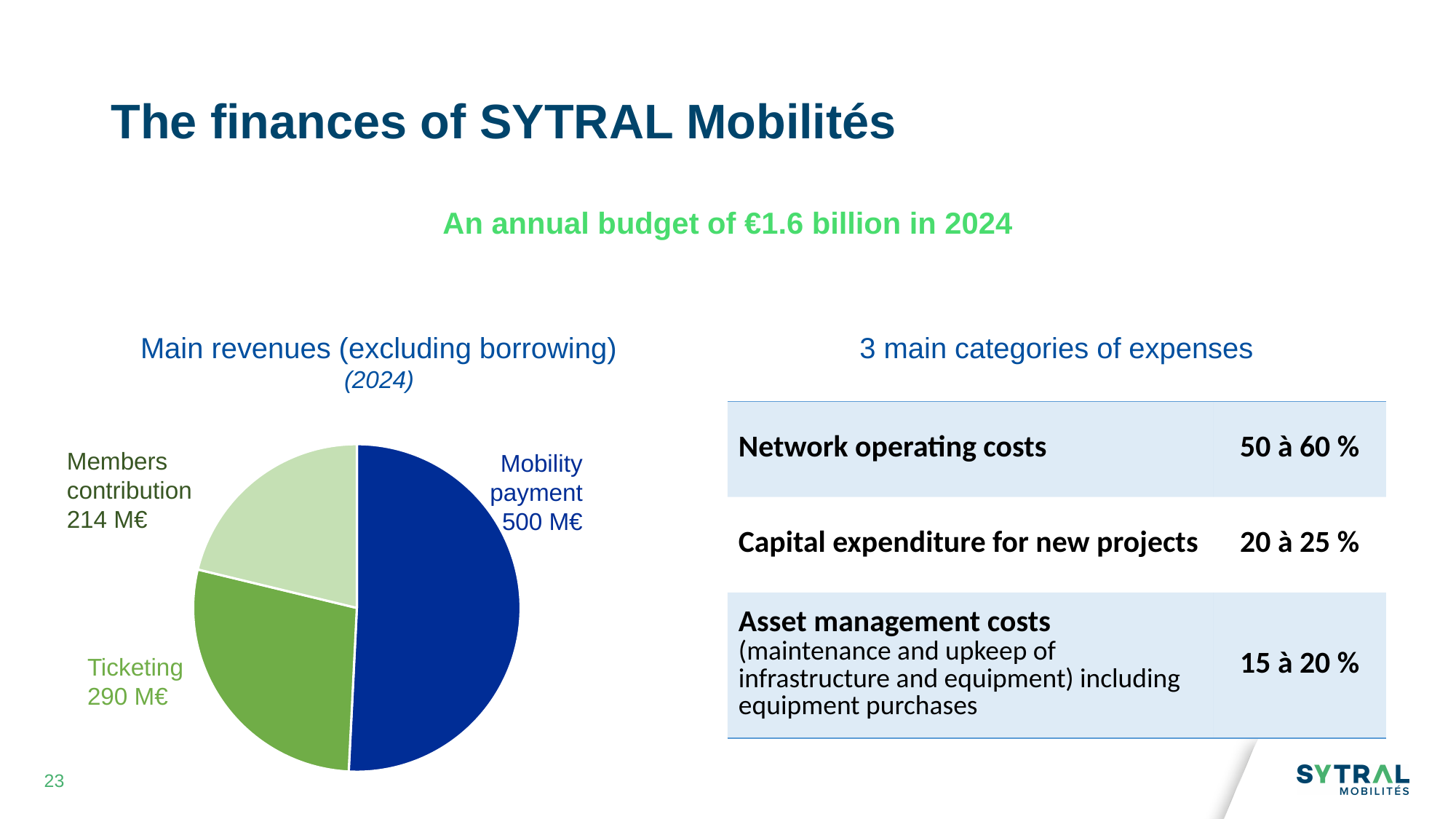

# The finances of SYTRAL Mobilités
An annual budget of €1.6 billion in 2024
Main revenues (excluding borrowing)
(2024)
3 main categories of expenses
| Network operating costs | 50 à 60 % |
| --- | --- |
| Capital expenditure for new projects | 20 à 25 % |
| Asset management costs (maintenance and upkeep of infrastructure and equipment) including equipment purchases | 15 à 20 % |

### Chart

| Category |  |
|---|---|
| Versement Mobilité | 481.0 |
| Billetterie | 265.0 |
| Contribution des membres | 201.0 |
Members contribution
214 M€
Mobility payment
500 M€
Ticketing
290 M€
23